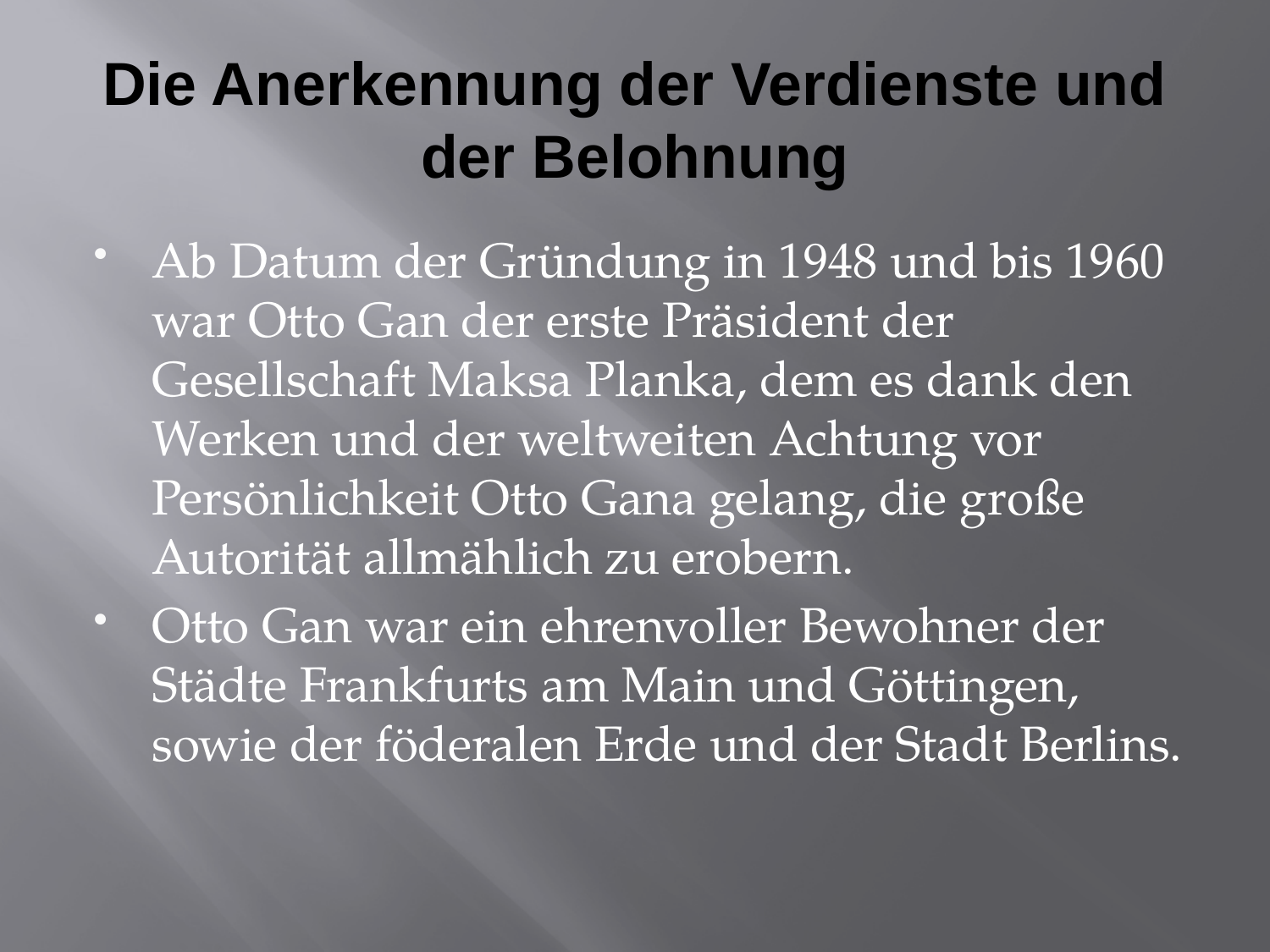

# Die Anerkennung der Verdienste und der Belohnung
Ab Datum der Gründung in 1948 und bis 1960 war Otto Gan der erste Präsident der Gesellschaft Maksa Planka, dem es dank den Werken und der weltweiten Achtung vor Persönlichkeit Otto Gana gelang, die große Autorität allmählich zu erobern.
Otto Gan war ein ehrenvoller Bewohner der Städte Frankfurts am Main und Göttingen, sowie der föderalen Erde und der Stadt Berlins.